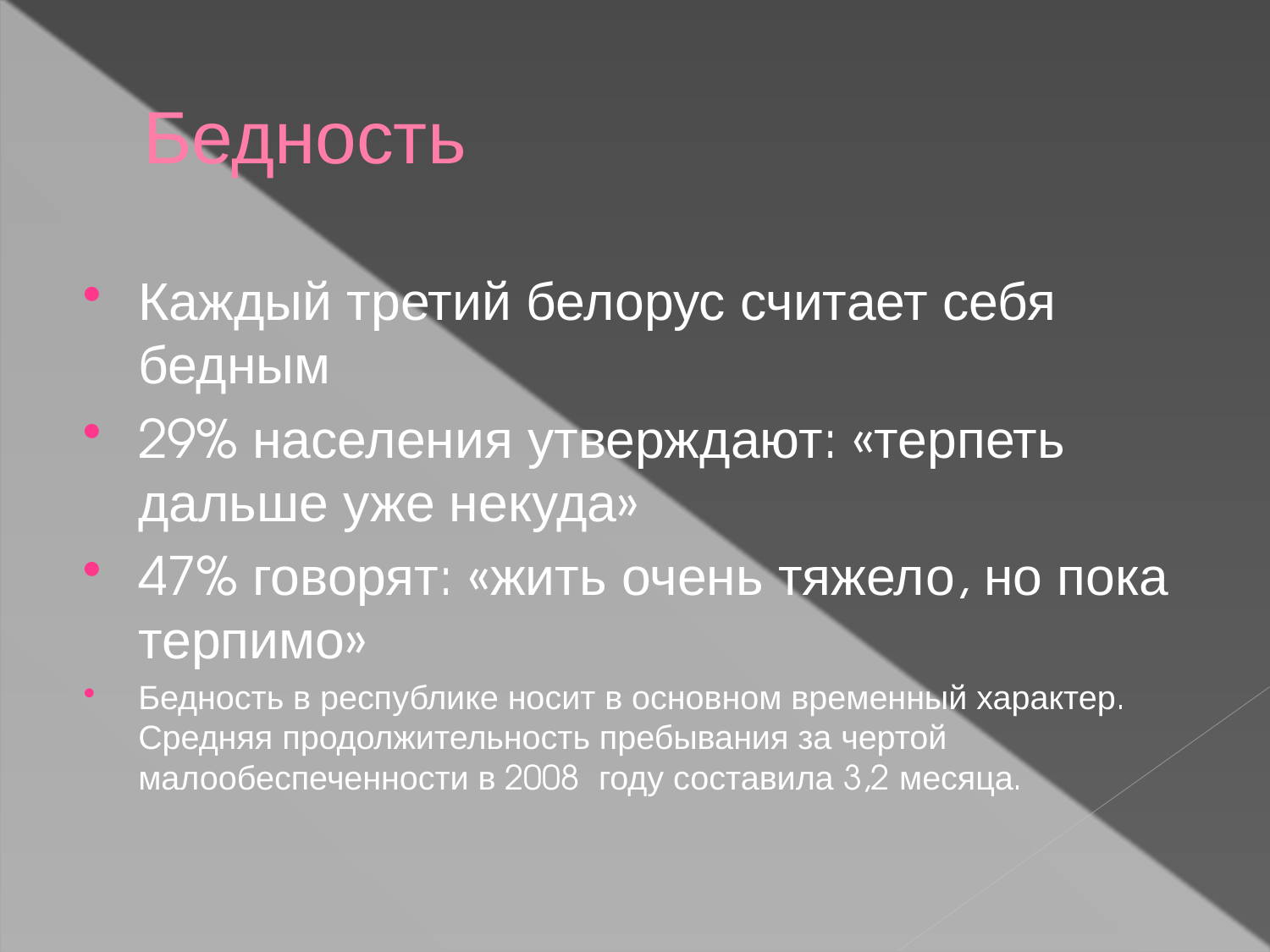

# Бедность
Каждый третий белорус считает себя бедным
29% населения утверждают: «терпеть дальше уже некуда»
47% говорят: «жить очень тяжело, но пока терпимо»
Бедность в республике носит в основном временный характер. Средняя продолжительность пребывания за чертой малообеспеченности в 2008  году составила 3,2 месяца.